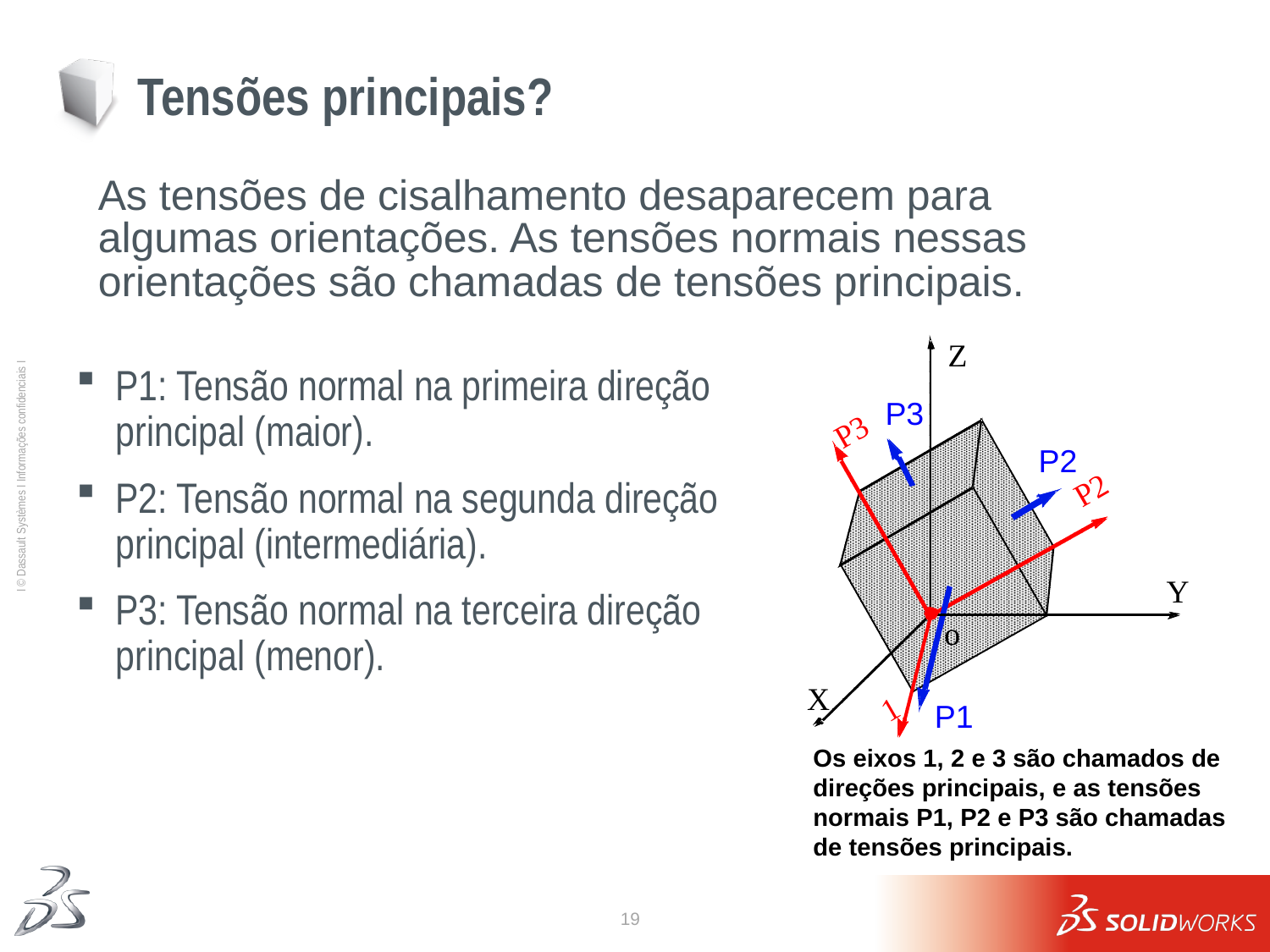

# Tensões principais?
	As tensões de cisalhamento desaparecem para algumas orientações. As tensões normais nessas orientações são chamadas de tensões principais.

P1: Tensão normal na primeira direção principal (maior).
P2: Tensão normal na segunda direção principal (intermediária).
P3: Tensão normal na terceira direção principal (menor).

Z

P3
P3

P2

P2

Y

o

X

1
P1

Os eixos 1, 2 e 3 são chamados de direções principais, e as tensões normais P1, P2 e P3 são chamadas de tensões principais.